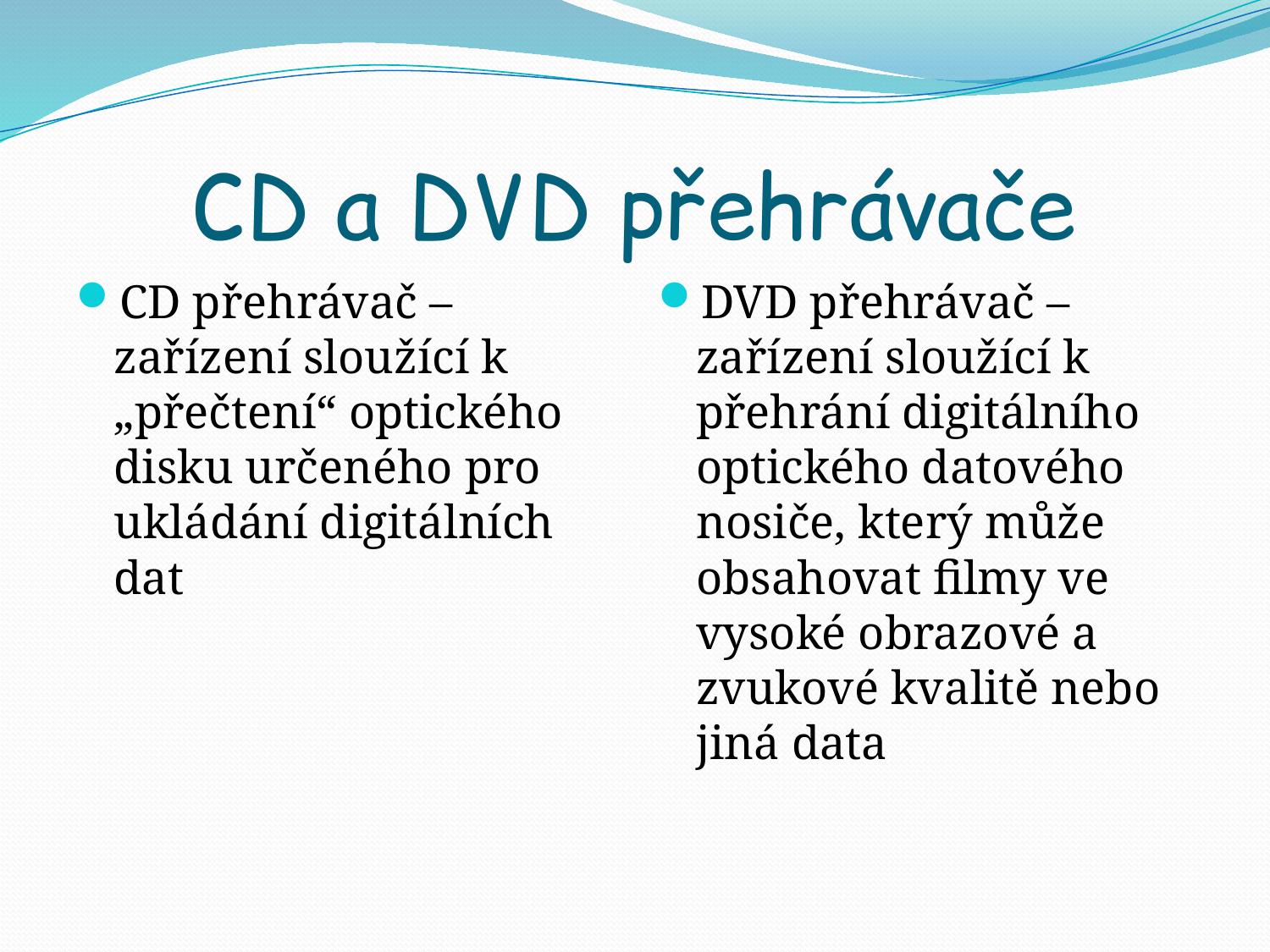

# CD a DVD přehrávače
CD přehrávač –    zařízení sloužící k „přečtení“ optického disku určeného pro ukládání digitálních dat
DVD přehrávač – zařízení sloužící k přehrání digitálního optického datového nosiče, který může obsahovat filmy ve vysoké obrazové a zvukové kvalitě nebo jiná data